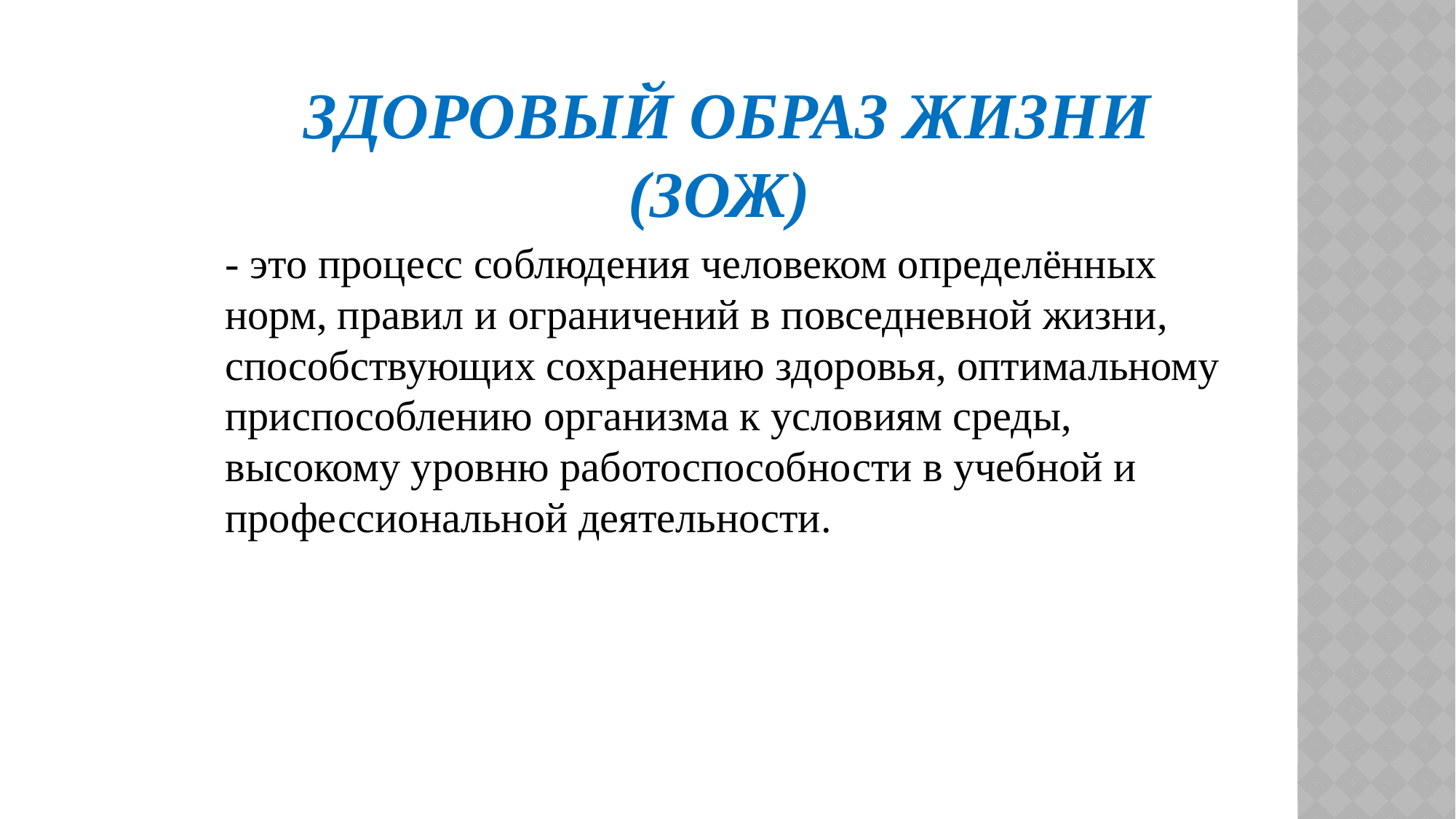

# Здоровый образ жизни (ЗОЖ)
- это процесс соблюдения человеком определённых норм, правил и ограничений в повседневной жизни, способствующих сохранению здоровья, оптимальному приспособлению организма к условиям среды, высокому уровню работоспособности в учебной и профессиональной деятельности.